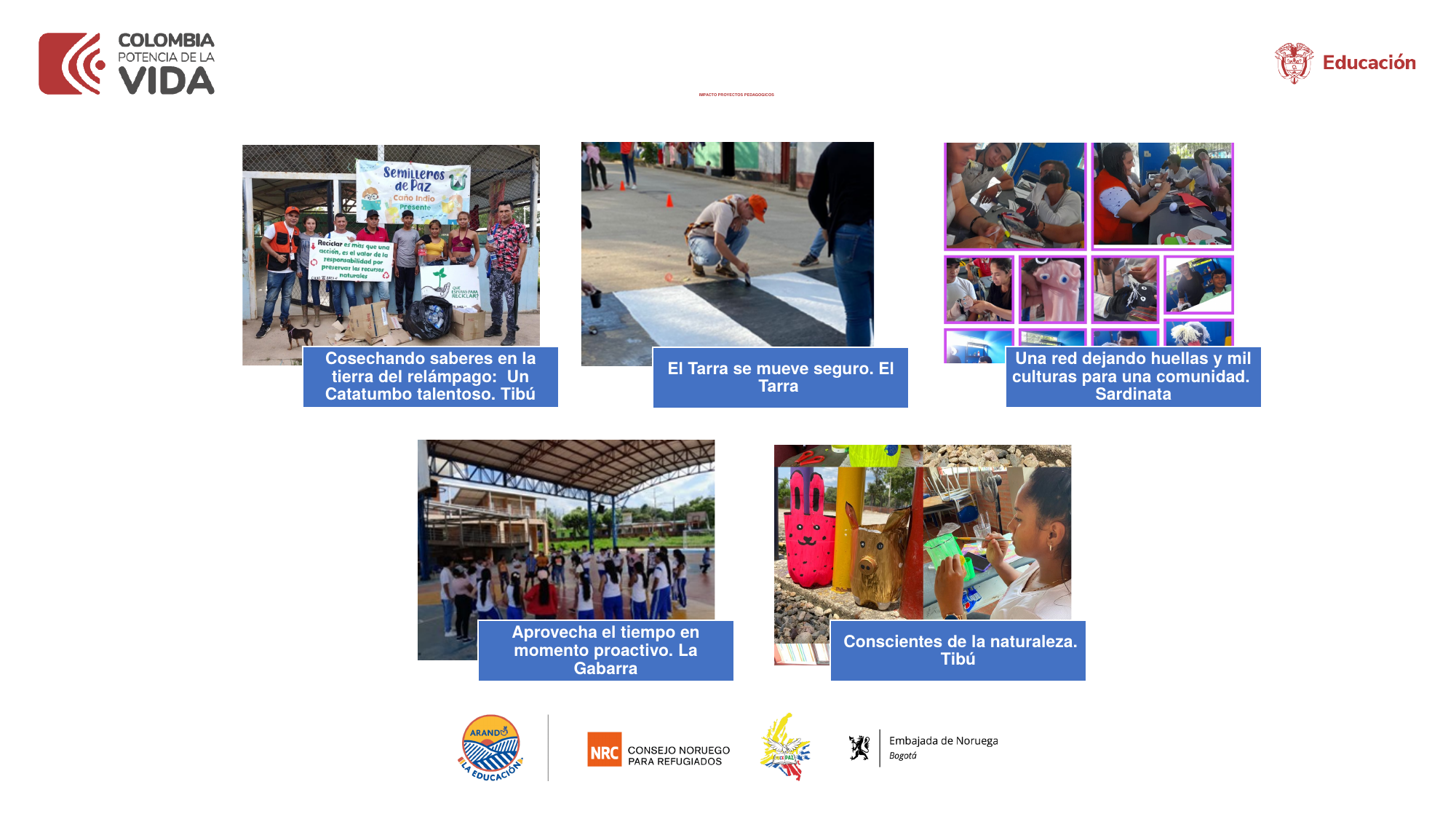

# IMPACTO PROYECTOS PEDAGOGICOS
Cosechando saberes en la tierra del relámpago:  Un Catatumbo talentoso. Tibú
El Tarra se mueve seguro. El Tarra
Una red dejando huellas y mil culturas para una comunidad.  Sardinata
Aprovecha el tiempo en momento proactivo. La Gabarra
 Conscientes de la naturaleza. Tibú